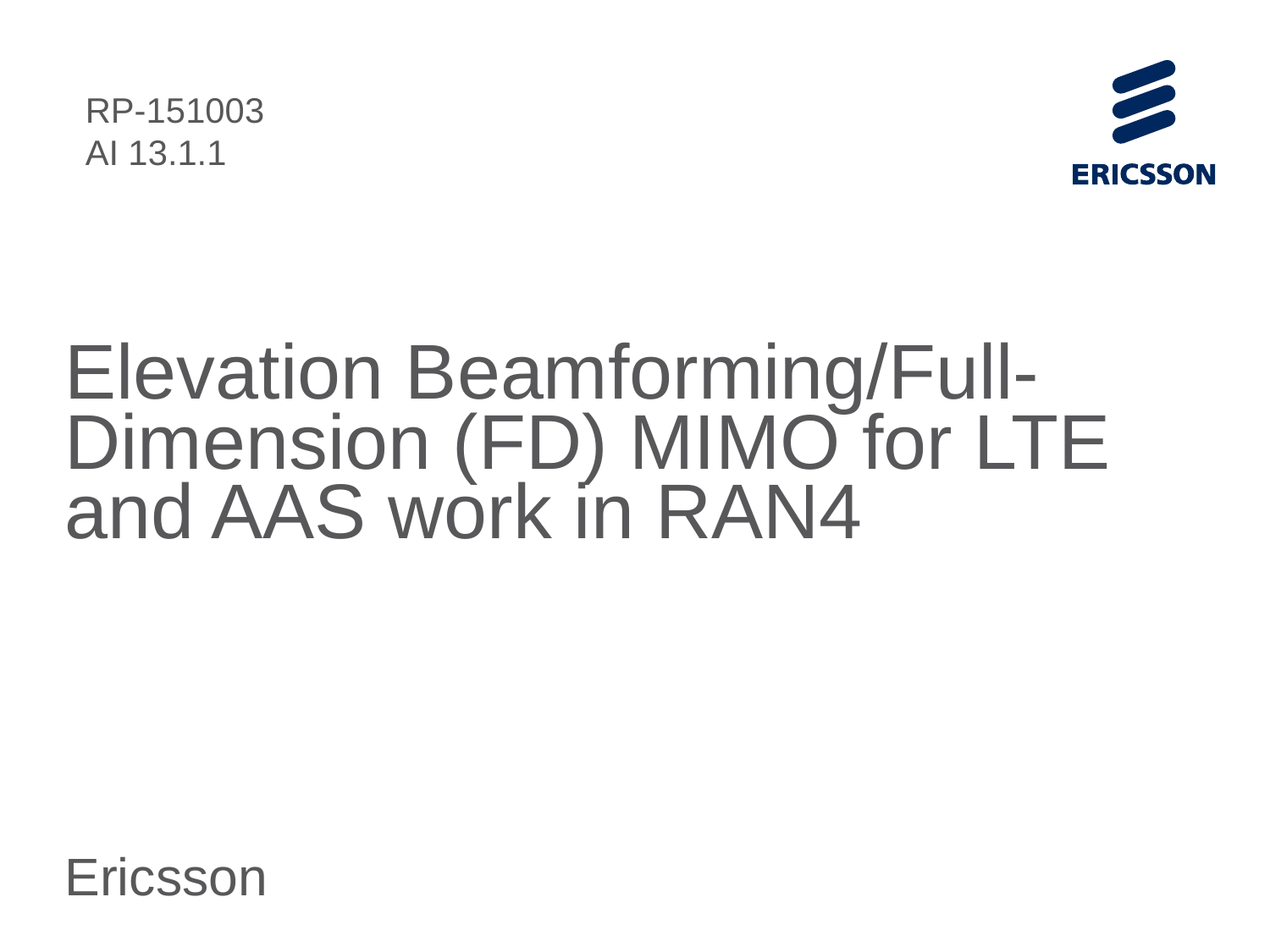

RP-151003
AI 13.1.1
# Elevation Beamforming/Full-Dimension (FD) MIMO for LTE and AAS work in RAN4
Ericsson